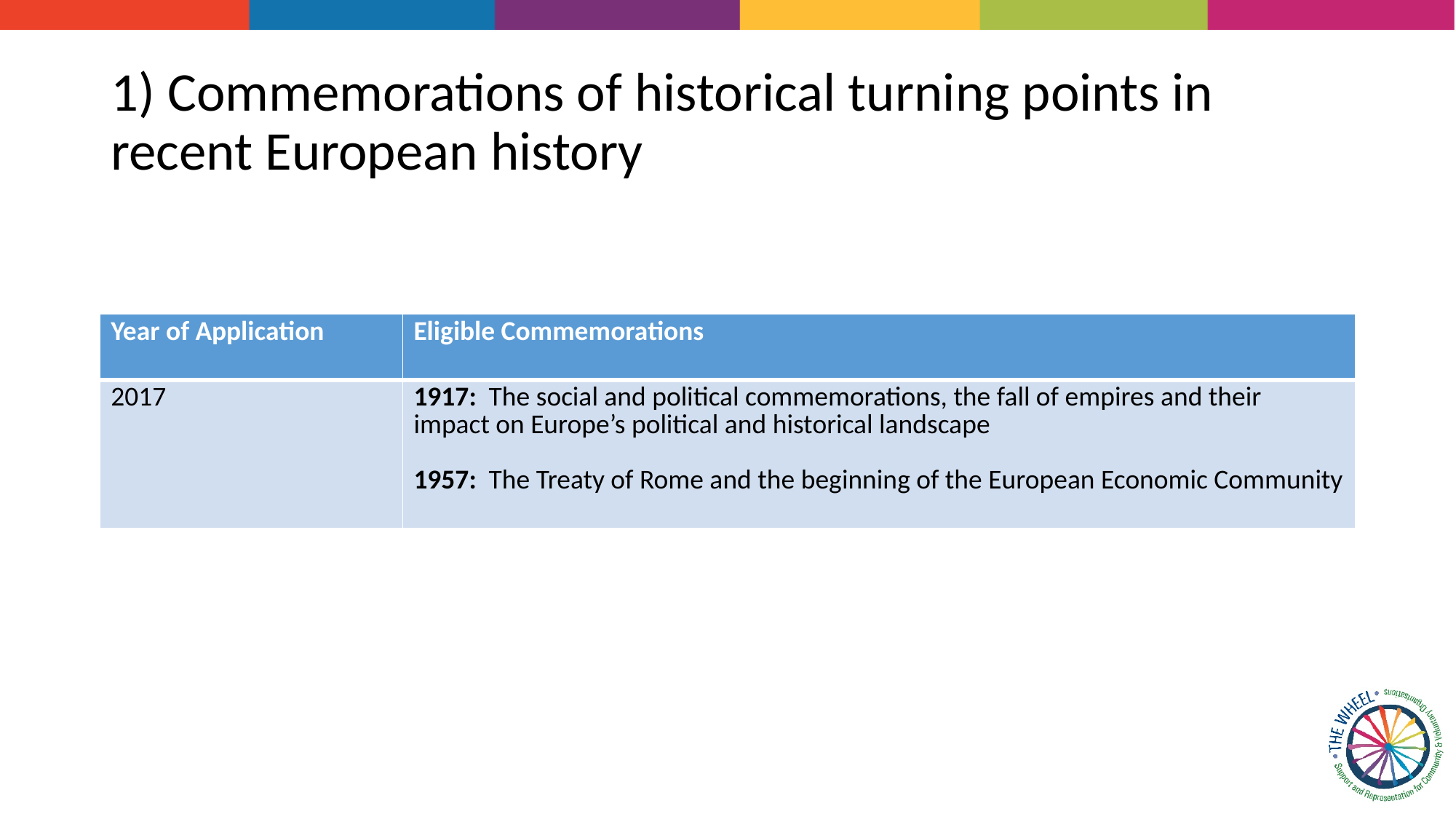

# 1) Commemorations of historical turning points in recent European history
| Year of Application | Eligible Commemorations |
| --- | --- |
| 2017 | 1917: The social and political commemorations, the fall of empires and their impact on Europe’s political and historical landscape 1957: The Treaty of Rome and the beginning of the European Economic Community |